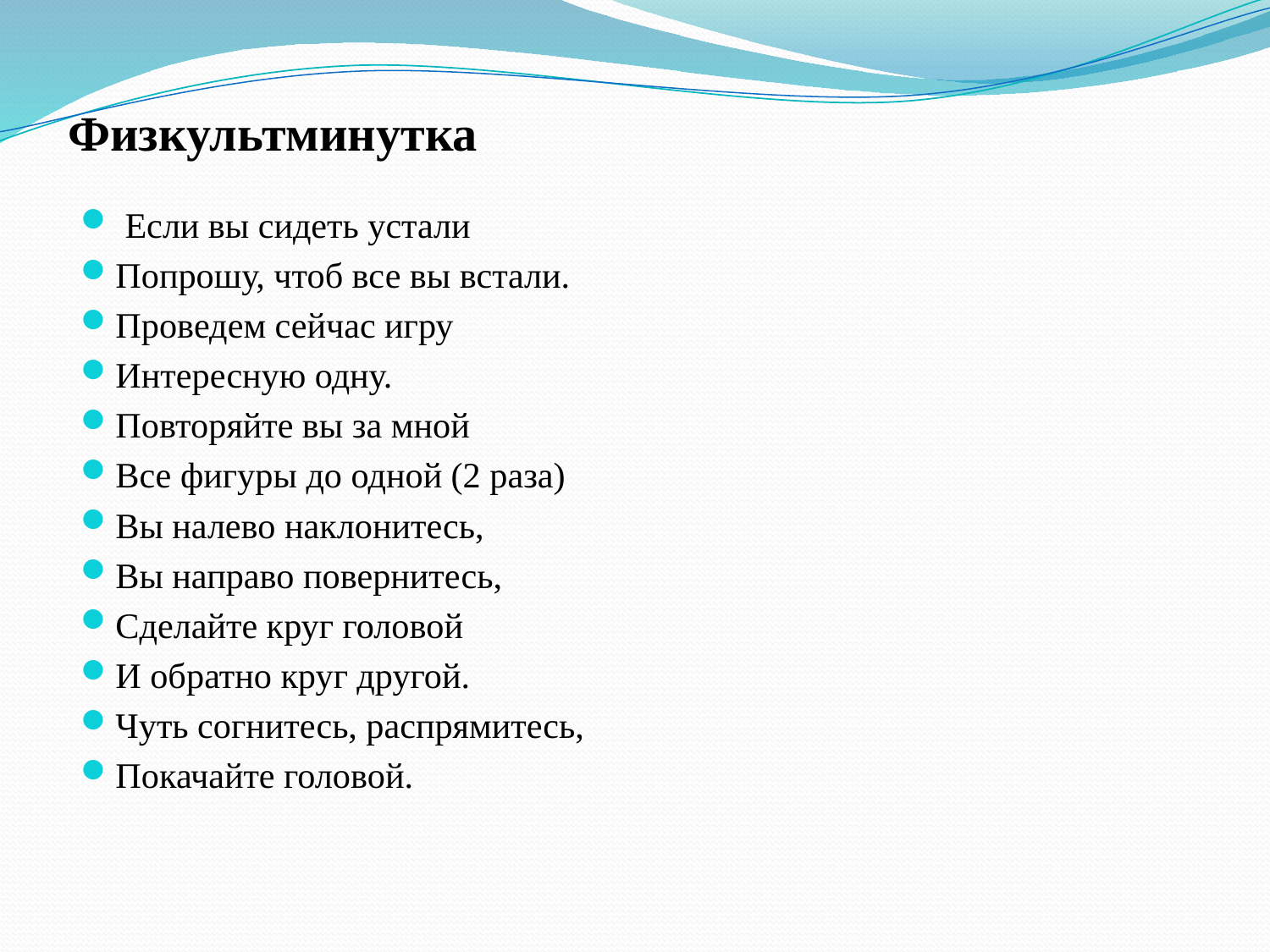

# Физкультминутка
 Если вы сидеть устали
Попрошу, чтоб все вы встали.
Проведем сейчас игру
Интересную одну.
Повторяйте вы за мной
Все фигуры до одной (2 раза)
Вы налево наклонитесь,
Вы направо повернитесь,
Сделайте круг головой
И обратно круг другой.
Чуть согнитесь, распрямитесь,
Покачайте головой.